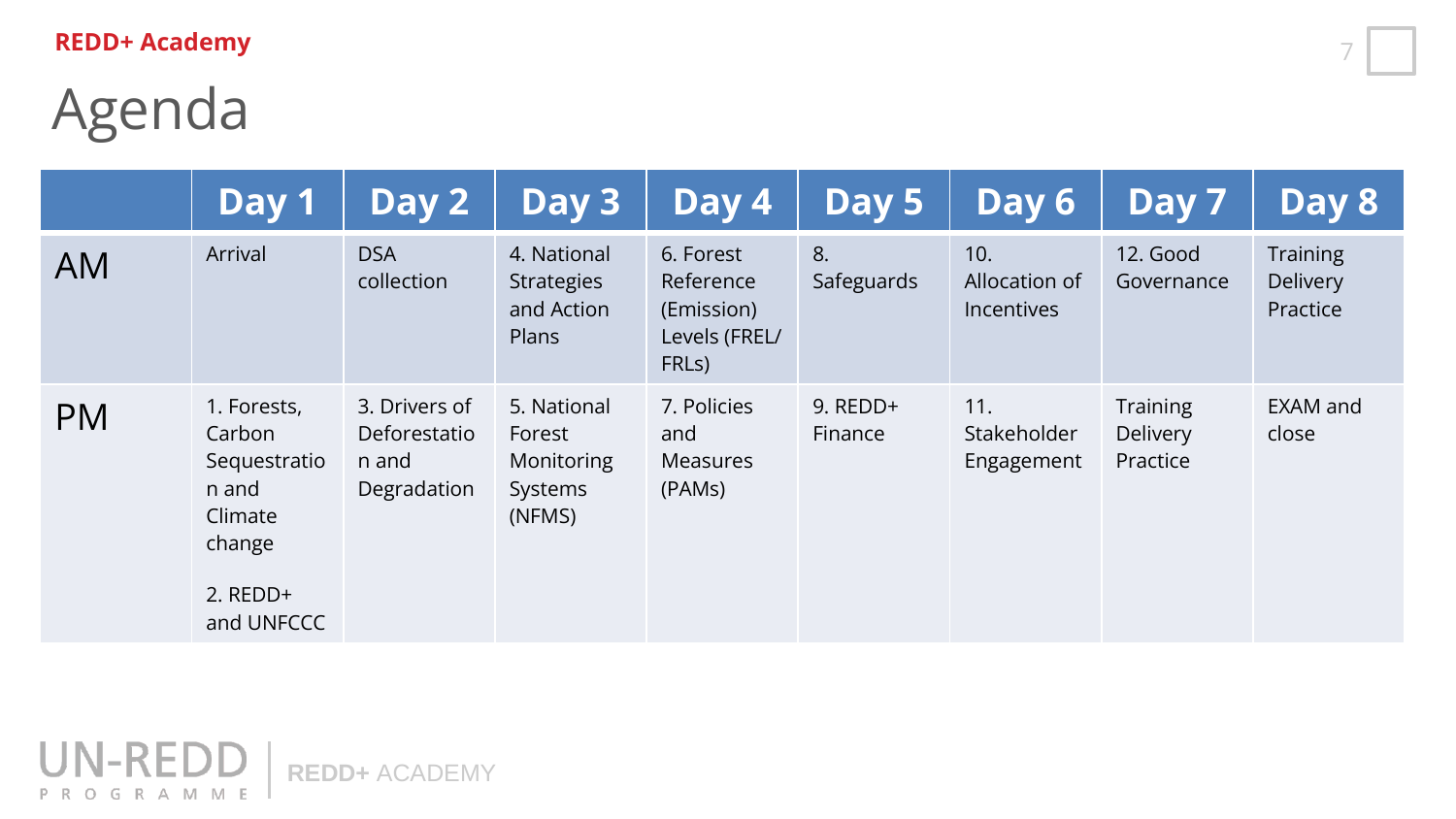

REDD+ Academy
Agenda
|  | Day 1 | Day 2 | Day 3 | Day 4 | Day 5 | Day 6 | Day 7 | Day 8 |
| --- | --- | --- | --- | --- | --- | --- | --- | --- |
| AM | Arrival | DSA collection | 4. National Strategies and Action Plans | 6. Forest Reference (Emission) Levels (FREL/ FRLs) | 8. Safeguards | 10. Allocation of Incentives | 12. Good Governance | Training Delivery Practice |
| PM | 1. Forests, Carbon Sequestration and Climate change 2. REDD+ and UNFCCC | 3. Drivers of Deforestation and Degradation | 5. National Forest Monitoring Systems (NFMS) | 7. Policies and Measures (PAMs) | 9. REDD+ Finance | 11. Stakeholder Engagement | Training Delivery Practice | EXAM and close |